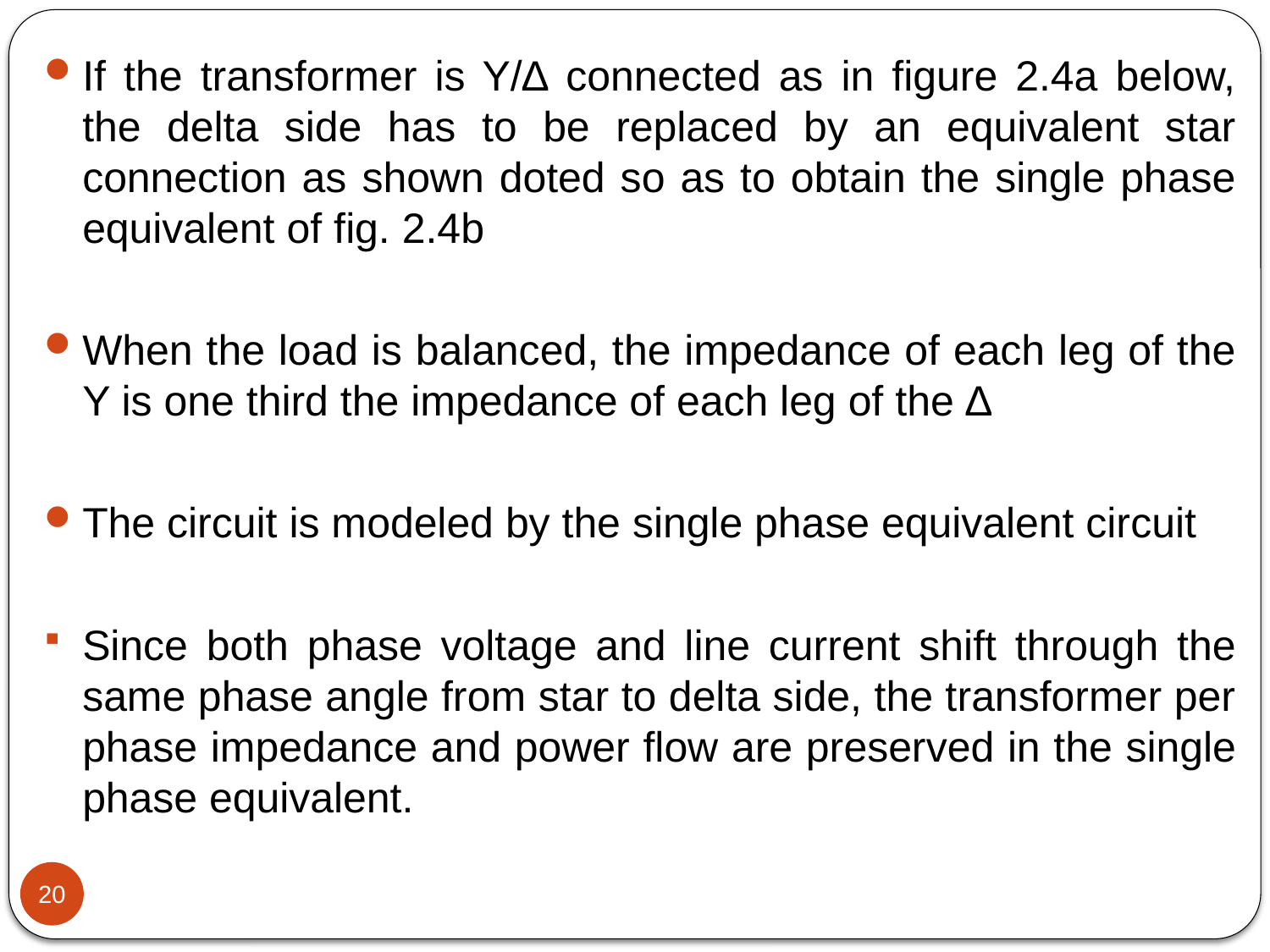

If the transformer is Y/∆ connected as in figure 2.4a below, the delta side has to be replaced by an equivalent star connection as shown doted so as to obtain the single phase equivalent of fig. 2.4b

When the load is balanced, the impedance of each leg of the Y is one third the impedance of each leg of the ∆

The circuit is modeled by the single phase equivalent circuit

Since both phase voltage and line current shift through the same phase angle from star to delta side, the transformer per phase impedance and power flow are preserved in the single phase equivalent.

20